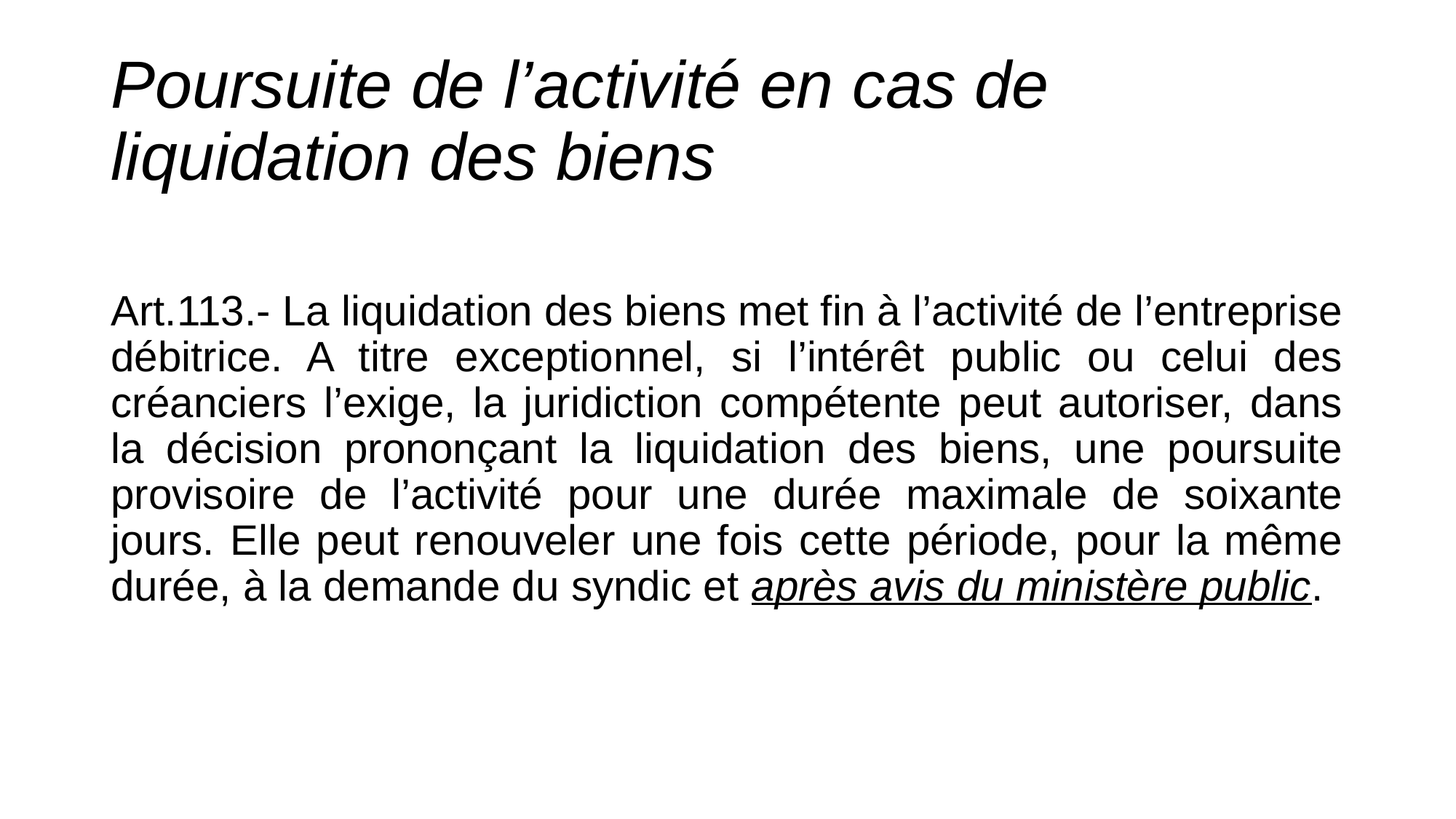

# Poursuite de l’activité en cas de liquidation des biens

Art.113.‐ La liquidation des biens met fin à l’activité de l’entreprise débitrice. A titre exceptionnel, si l’intérêt public ou celui des créanciers l’exige, la juridiction compétente peut autoriser, dans la décision prononçant la liquidation des biens, une poursuite provisoire de l’activité pour une durée maximale de soixante jours. Elle peut renouveler une fois cette période, pour la même durée, à la demande du syndic et après avis du ministère public.